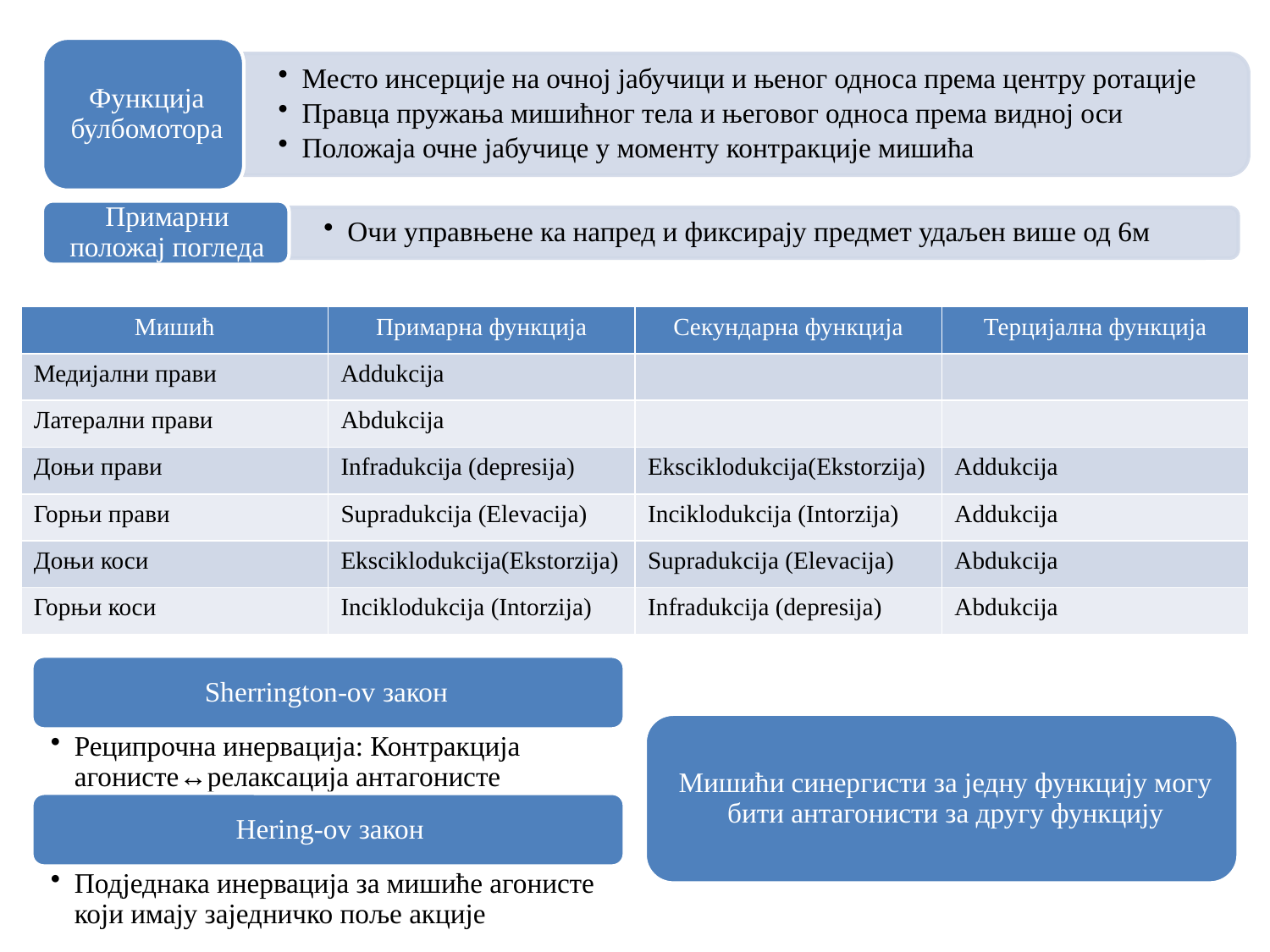

Место инсерције на очној јабучици и њеног односа према центру ротације
Правца пружања мишићног тела и његовог односа према видној оси
Положаја очне јабучице у моменту контракције мишића
Функција булбомотора
Очи управњене ка напред и фиксирају предмет удаљен вишe од 6м
Примарни положај погледа
| Мишић | Примарна функција | Секундарна функција | Терцијална функција |
| --- | --- | --- | --- |
| Медијални прави | Addukcija |  |  |
| Латерални прави | Abdukcija |  |  |
| Доњи прави | Infradukcija (depresija) | Eksciklodukcija(Ekstorzija) | Addukcija |
| Горњи прави | Supradukcija (Elevacija) | Inciklodukcija (Intorzija) | Addukcija |
| Доњи коси | Eksciklodukcija(Ekstorzija) | Supradukcija (Elevacija) | Abdukcija |
| Горњи коси | Inciklodukcija (Intorzija) | Infradukcija (depresija) | Abdukcija |
Sherrington-ov закон
Реципрочна инервација: Контракција агонисте↔релаксација антагонисте
Hering-ov закон
Подједнака инервација за мишиће агонисте који имају заједничко поље акције
Мишићи синергисти за једну функцију могу бити антагонисти за другу функцију